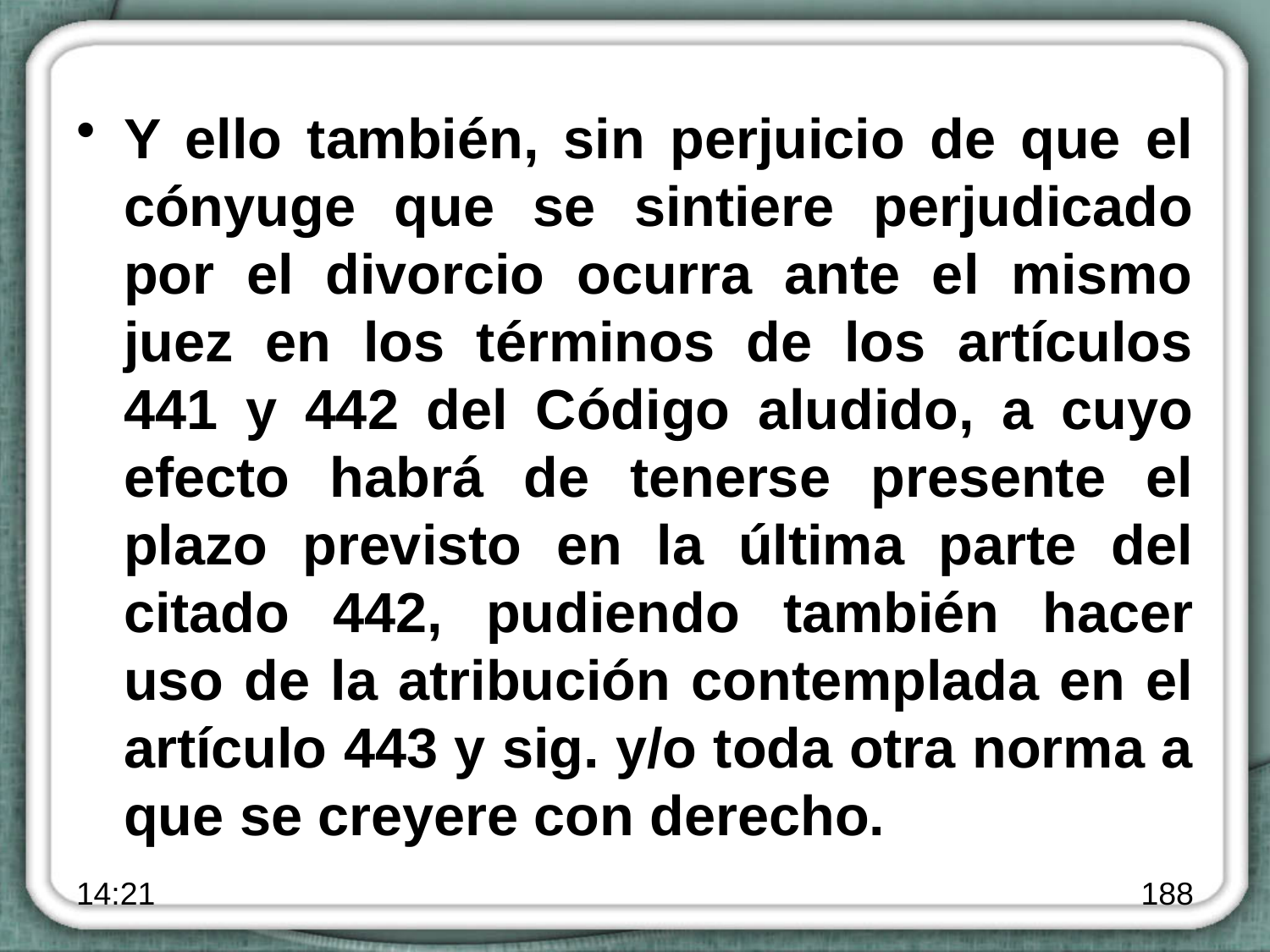

Y ello también, sin perjuicio de que el cónyuge que se sintiere perjudicado por el divorcio ocurra ante el mismo juez en los términos de los artículos 441 y 442 del Código aludido, a cuyo efecto habrá de tenerse presente el plazo previsto en la última parte del citado 442, pudiendo también hacer uso de la atribución contemplada en el artículo 443 y sig. y/o toda otra norma a que se creyere con derecho.
14:21
188